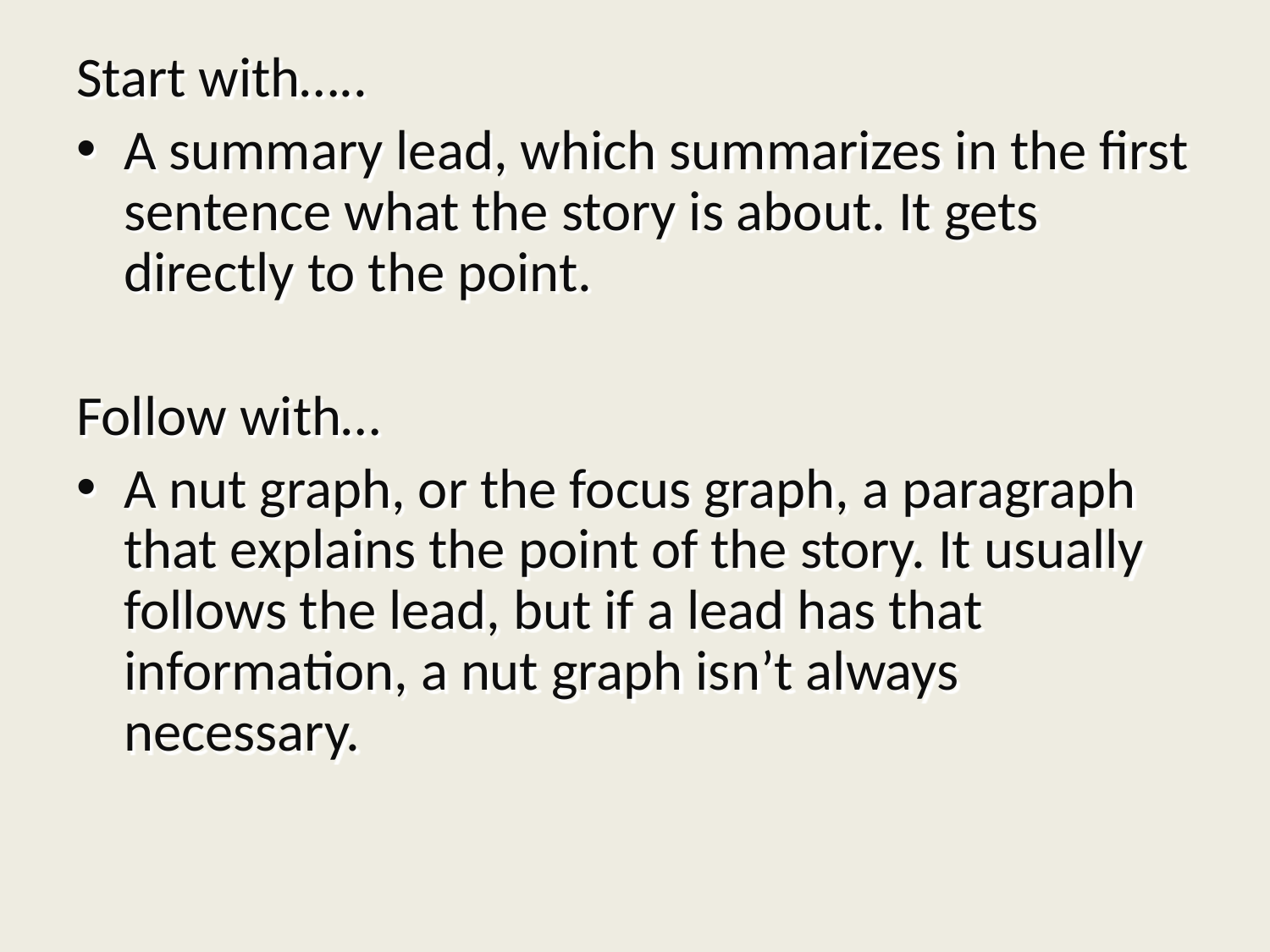

Start with…..
A summary lead, which summarizes in the first sentence what the story is about. It gets directly to the point.

Follow with…
A nut graph, or the focus graph, a paragraph that explains the point of the story. It usually follows the lead, but if a lead has that information, a nut graph isn’t always necessary.